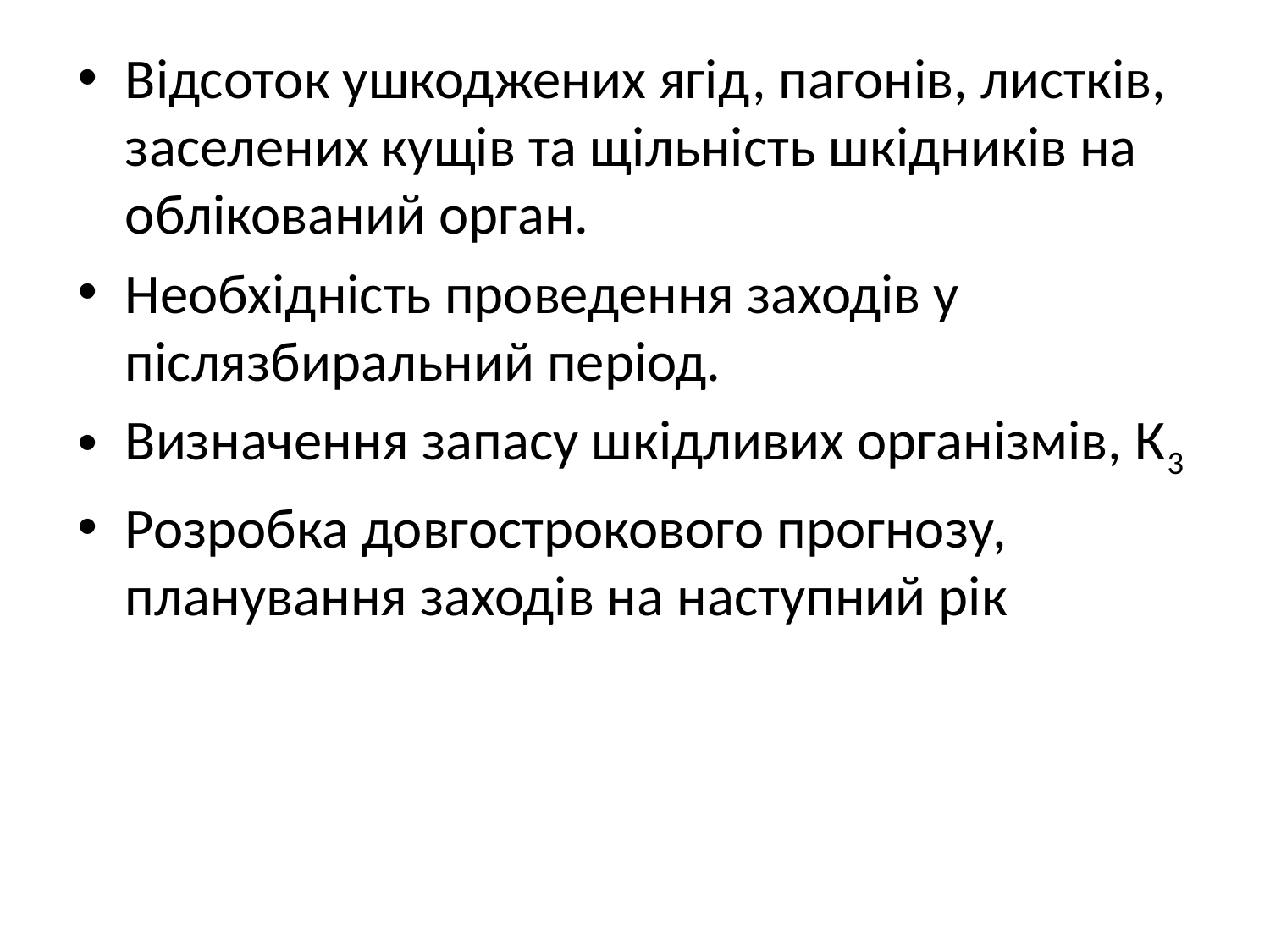

Відсоток ушкоджених ягід, пагонів, листків, заселених кущів та щільність шкідників на облікований орган.
Необхідність проведення заходів у післязбиральний період.
Визначення запасу шкідливих організмів, К3
Розробка довгострокового прогнозу, планування заходів на наступний рік